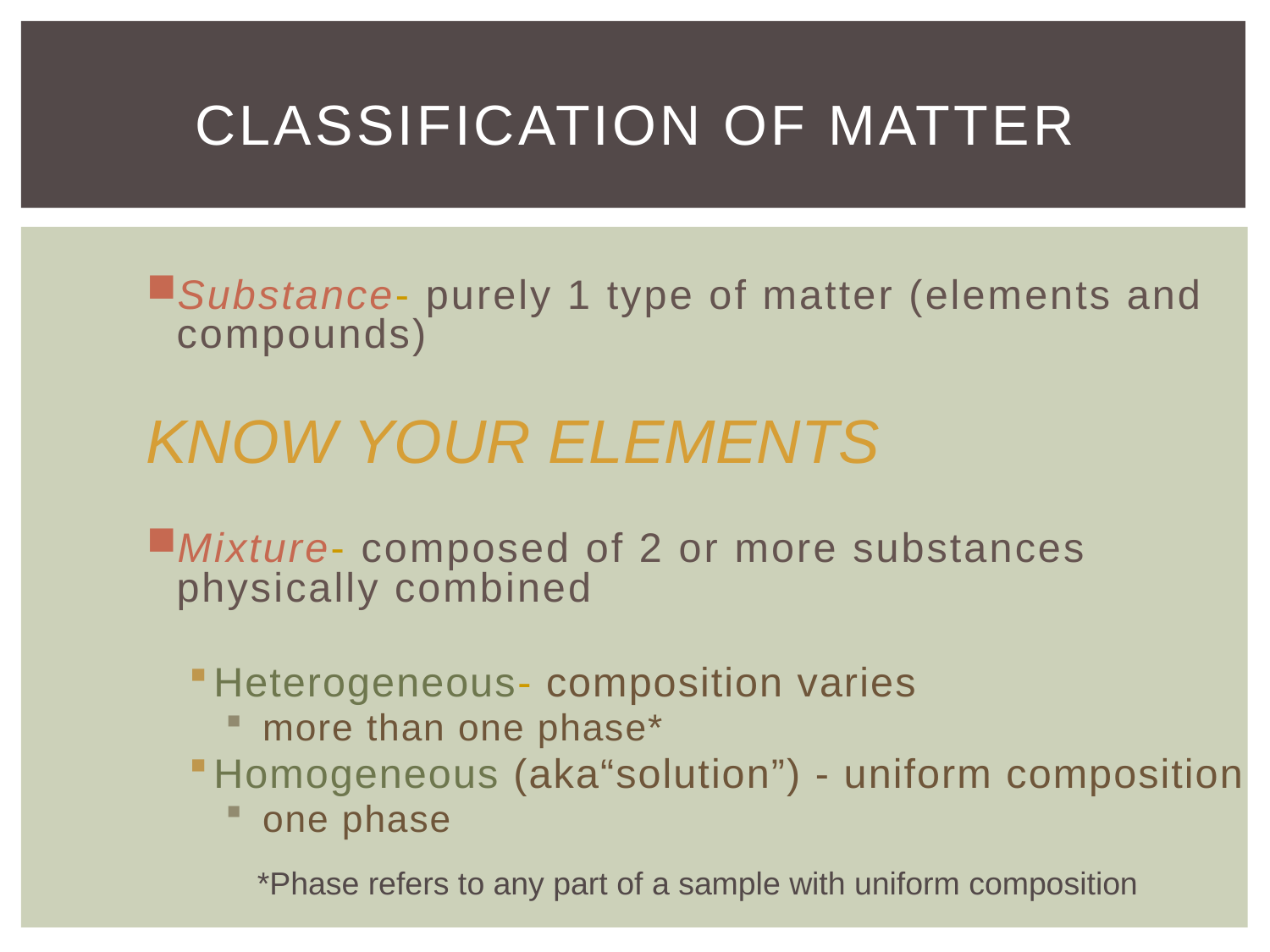

# Classification of matter

Substance- purely 1 type of matter (elements and compounds)

	KNOW YOUR ELEMENTS

Mixture- composed of 2 or more substances physically combined

Heterogeneous- composition varies
 more than one phase*
Homogeneous (aka“solution”) - uniform composition
 one phase

*Phase refers to any part of a sample with uniform composition